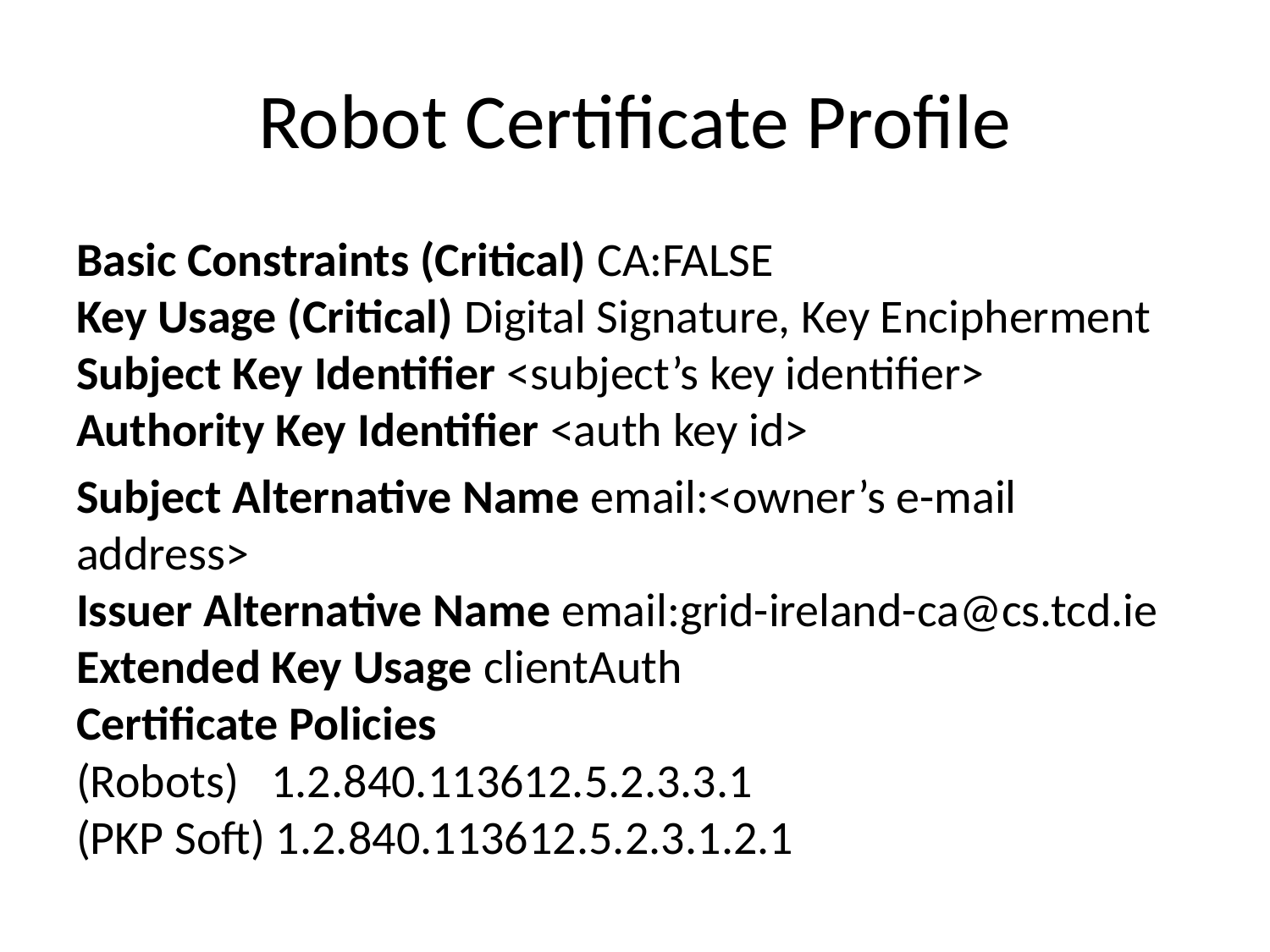

# Robot Certificate Profile
Basic Constraints (Critical) CA:FALSE
Key Usage (Critical) Digital Signature, Key Encipherment
Subject Key Identifier <subject’s key identifier>
Authority Key Identifier <auth key id>
Subject Alternative Name email:<owner’s e-mail address>
Issuer Alternative Name email:grid-ireland-ca@cs.tcd.ie
Extended Key Usage clientAuth
Certificate Policies
(Robots)   1.2.840.113612.5.2.3.3.1
(PKP Soft) 1.2.840.113612.5.2.3.1.2.1